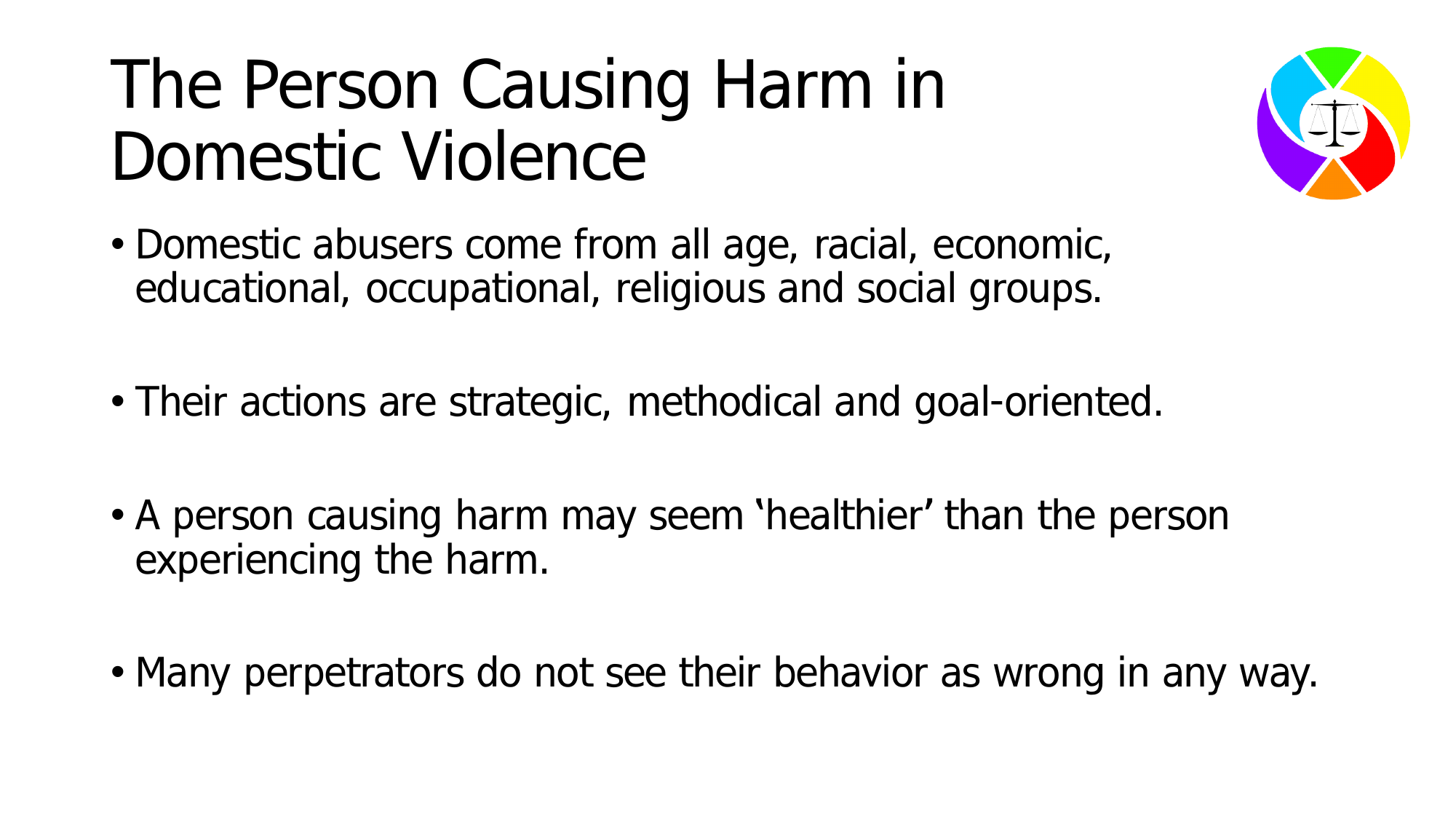

# The Person Causing Harm in Domestic Violence
Domestic abusers come from all age, racial, economic, educational, occupational, religious and social groups.

Their actions are strategic, methodical and goal-oriented.

A person causing harm may seem ‘healthier’ than the person experiencing the harm.

Many perpetrators do not see their behavior as wrong in any way.